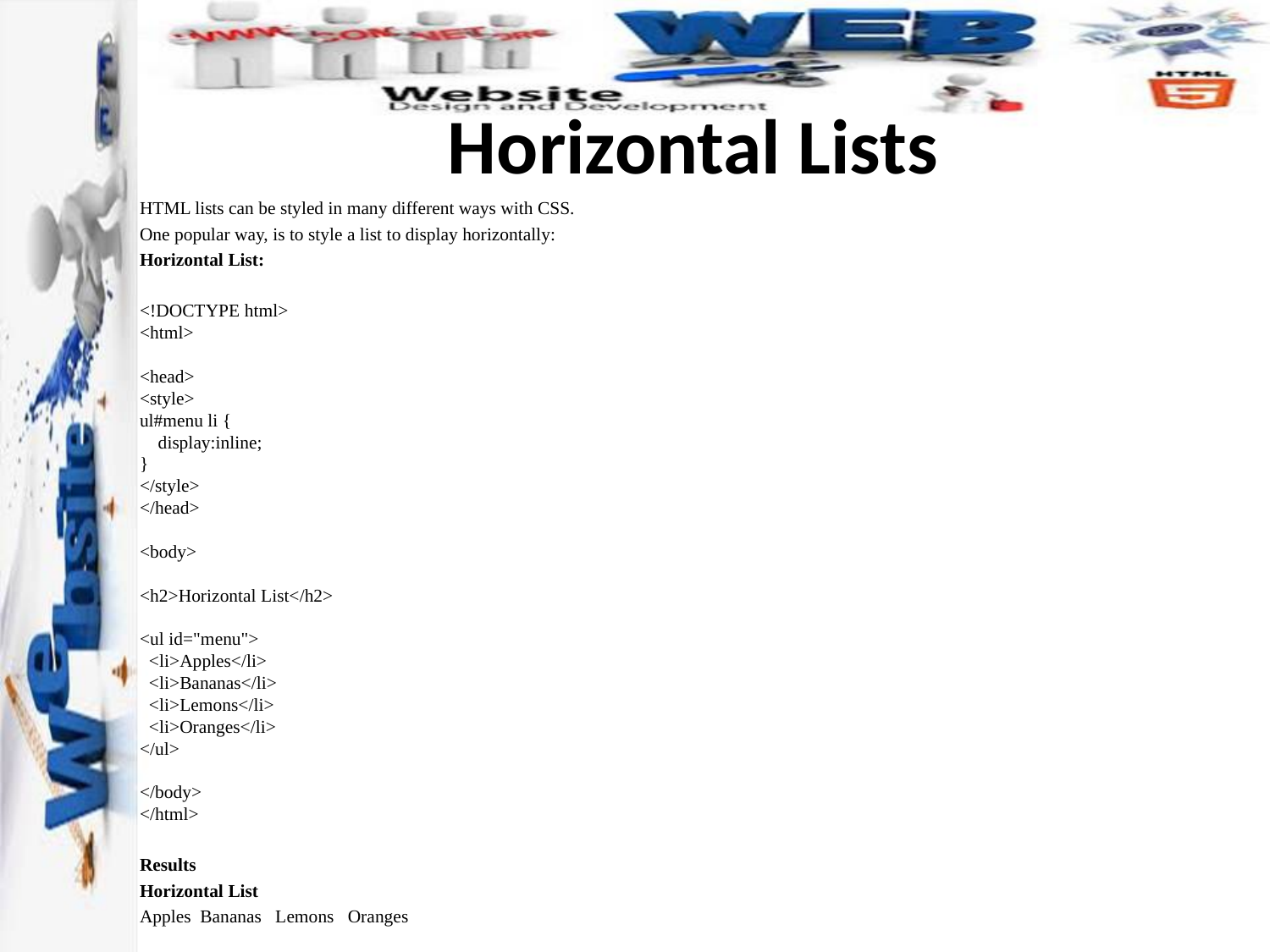

# Horizontal Lists
HTML lists can be styled in many different ways with CSS.
One popular way, is to style a list to display horizontally:
Horizontal List:

<!DOCTYPE html>
<html>
<head>
<style>
ul#menu li {
    display:inline;
}
</style>
</head>
<body>
<h2>Horizontal List</h2>
<ul id="menu">
  <li>Apples</li>
  <li>Bananas</li>
  <li>Lemons</li>
  <li>Oranges</li>
</ul>
</body>
</html>

Results
Horizontal List
Apples  Bananas   Lemons   Oranges